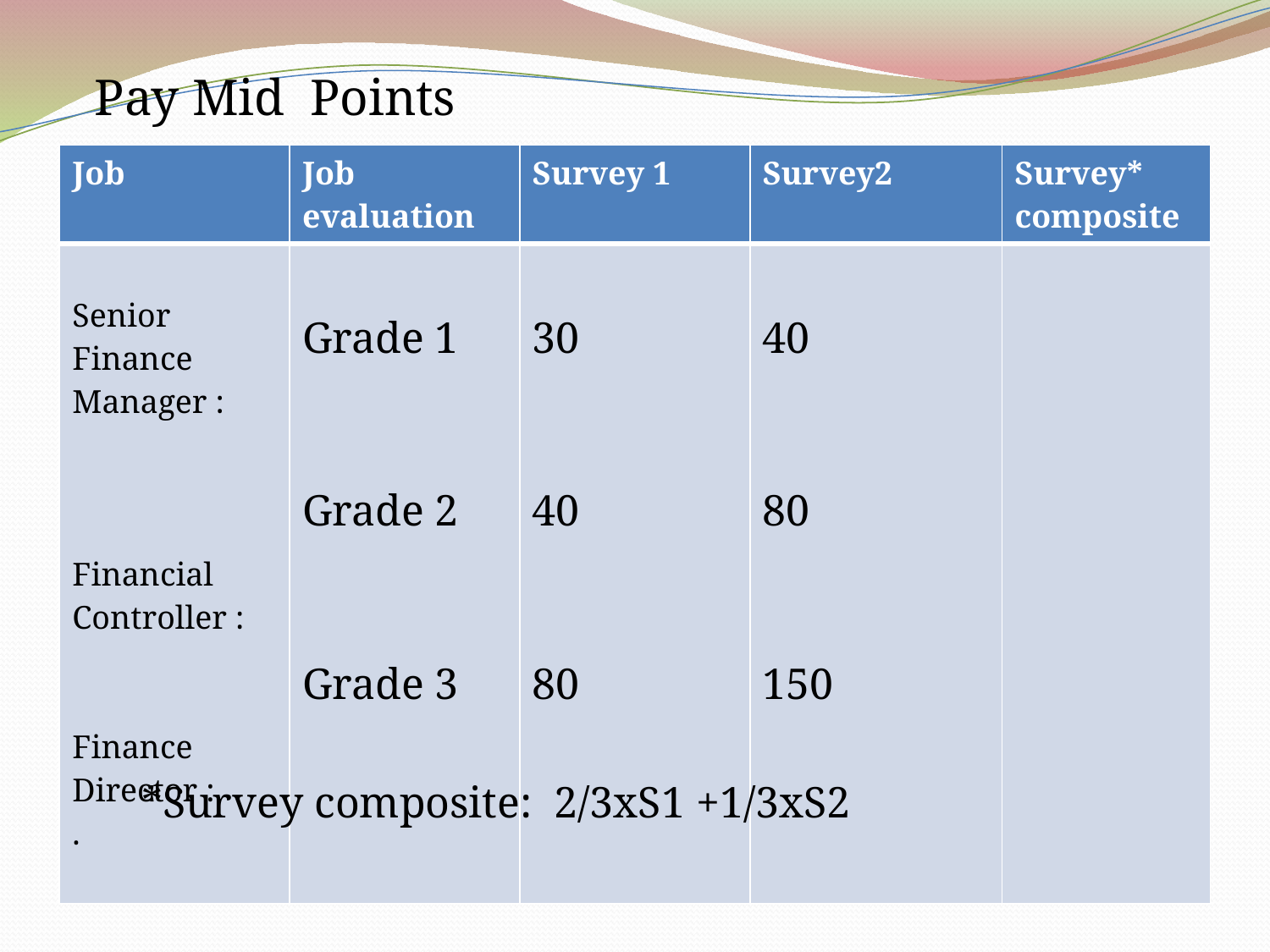

Pay Mid  Points
| Job | Job evaluation | Survey 1 | Survey2 | Survey\* composite |
| --- | --- | --- | --- | --- |
| Senior Finance Manager :  Financial Controller :   Finance Director :  . | Grade 1 Grade 2 Grade 3 | 30 40 80 | 40 80 150 |  |
*Survey composite:  2/3xS1 +1/3xS2